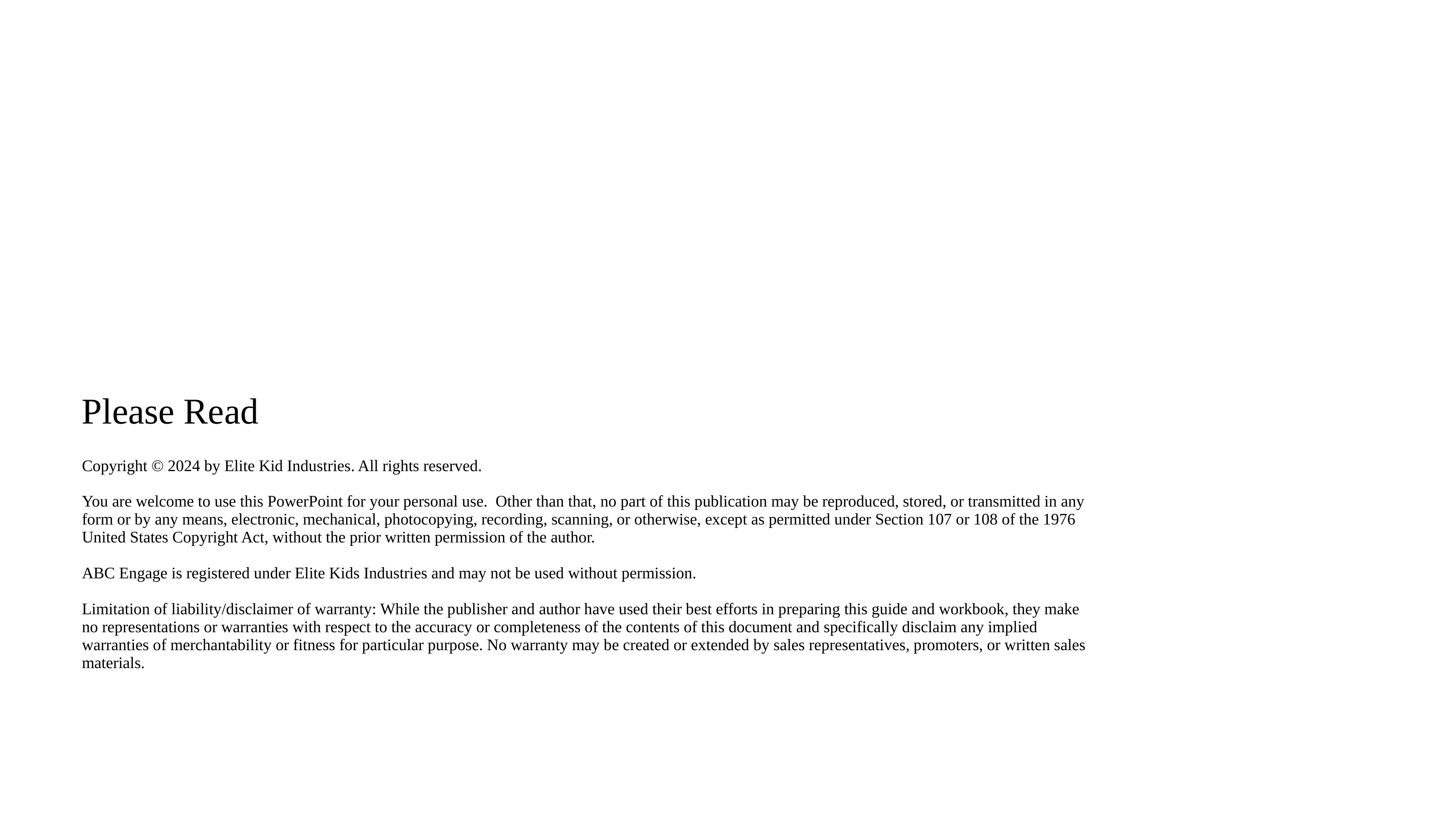

Please Read
Copyright © 2024 by Elite Kid Industries. All rights reserved.

You are welcome to use this PowerPoint for your personal use.  Other than that, no part of this publication may be reproduced, stored, or transmitted in any form or by any means, electronic, mechanical, photocopying, recording, scanning, or otherwise, except as permitted under Section 107 or 108 of the 1976 United States Copyright Act, without the prior written permission of the author.

ABC Engage is registered under Elite Kids Industries and may not be used without permission.

Limitation of liability/disclaimer of warranty: While the publisher and author have used their best efforts in preparing this guide and workbook, they make no representations or warranties with respect to the accuracy or completeness of the contents of this document and specifically disclaim any implied warranties of merchantability or fitness for particular purpose. No warranty may be created or extended by sales representatives, promoters, or written sales materials.